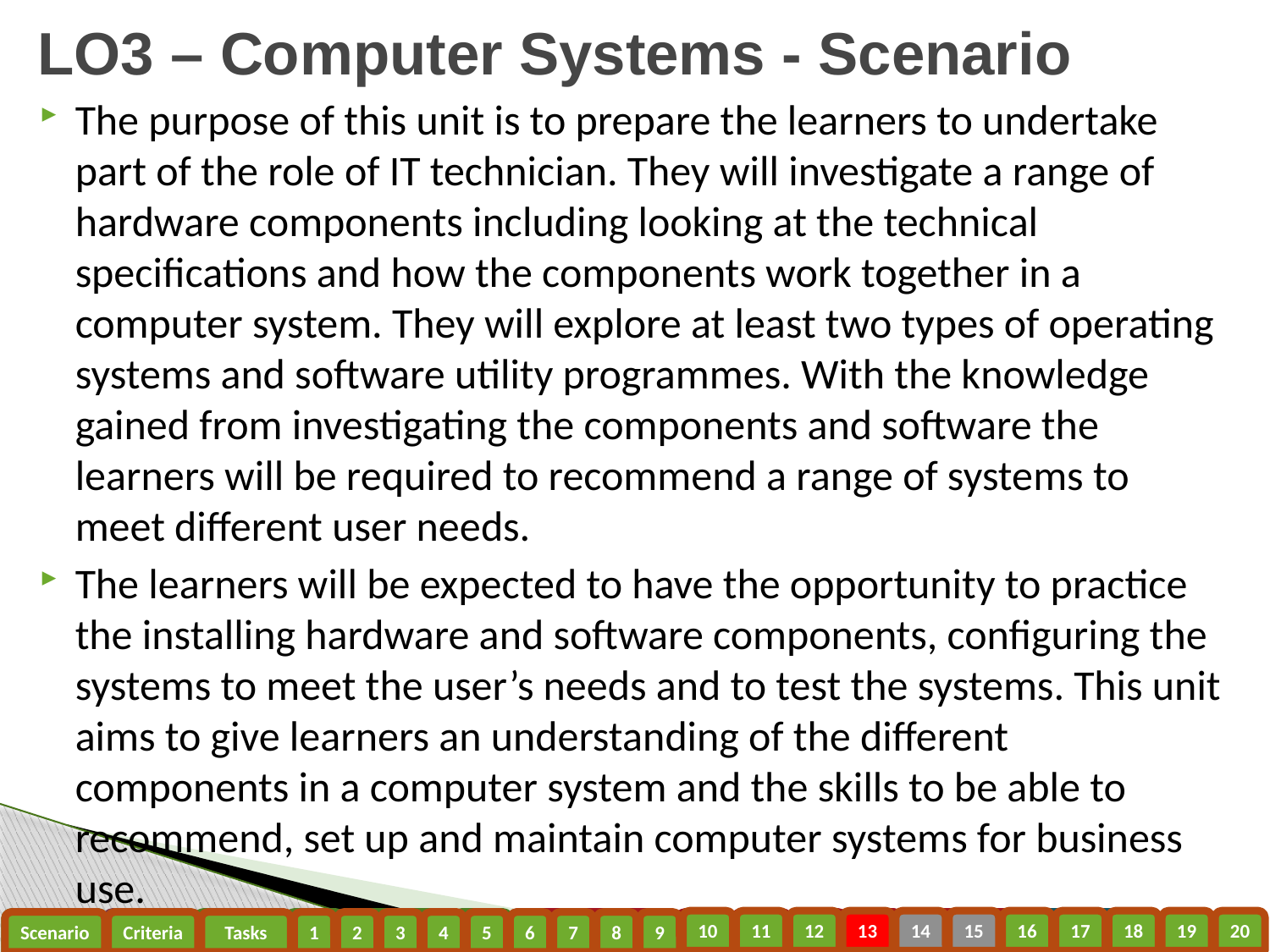

# LO3 – Computer Systems - Scenario
The purpose of this unit is to prepare the learners to undertake part of the role of IT technician. They will investigate a range of hardware components including looking at the technical specifications and how the components work together in a computer system. They will explore at least two types of operating systems and software utility programmes. With the knowledge gained from investigating the components and software the learners will be required to recommend a range of systems to meet different user needs.
The learners will be expected to have the opportunity to practice the installing hardware and software components, configuring the systems to meet the user’s needs and to test the systems. This unit aims to give learners an understanding of the different components in a computer system and the skills to be able to recommend, set up and maintain computer systems for business use.